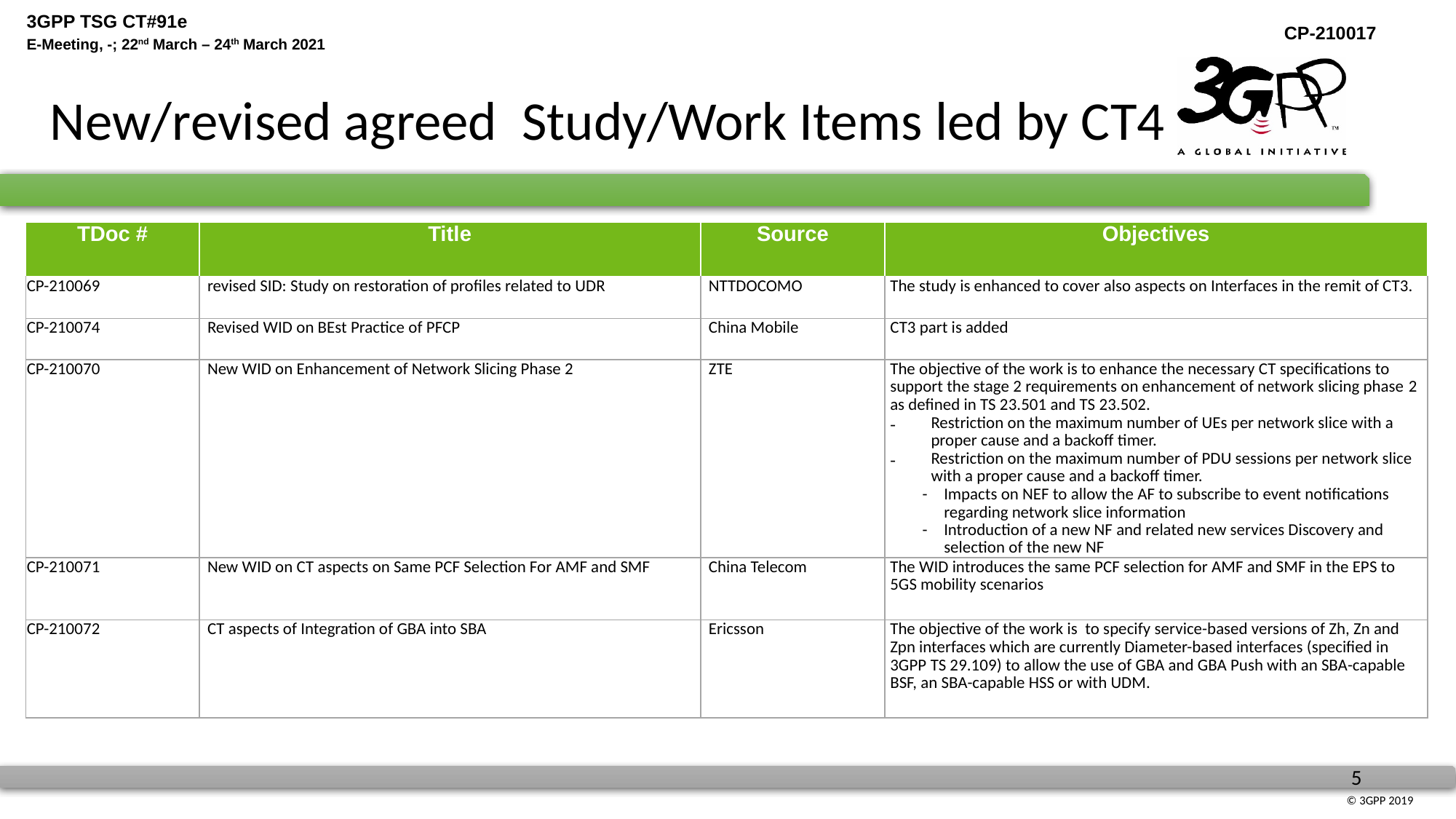

# New/revised agreed  Study/Work Items led by CT4
| TDoc # | Title | Source | Objectives |
| --- | --- | --- | --- |
| CP-210069 | revised SID: Study on restoration of profiles related to UDR | NTTDOCOMO | The study is enhanced to cover also aspects on Interfaces in the remit of CT3. |
| CP-210074 | Revised WID on BEst Practice of PFCP | China Mobile | CT3 part is added |
| CP-210070 | New WID on Enhancement of Network Slicing Phase 2 | ZTE | The objective of the work is to enhance the necessary CT specifications to support the stage 2 requirements on enhancement of network slicing phase 2 as defined in TS 23.501 and TS 23.502. Restriction on the maximum number of UEs per network slice with a proper cause and a backoff timer. Restriction on the maximum number of PDU sessions per network slice with a proper cause and a backoff timer. - Impacts on NEF to allow the AF to subscribe to event notifications regarding network slice information - Introduction of a new NF and related new services Discovery and selection of the new NF |
| CP-210071 | New WID on CT aspects on Same PCF Selection For AMF and SMF | China Telecom | The WID introduces the same PCF selection for AMF and SMF in the EPS to 5GS mobility scenarios |
| CP-210072 | CT aspects of Integration of GBA into SBA | Ericsson | The objective of the work is to specify service-based versions of Zh, Zn and Zpn interfaces which are currently Diameter-based interfaces (specified in 3GPP TS 29.109) to allow the use of GBA and GBA Push with an SBA-capable BSF, an SBA-capable HSS or with UDM. |